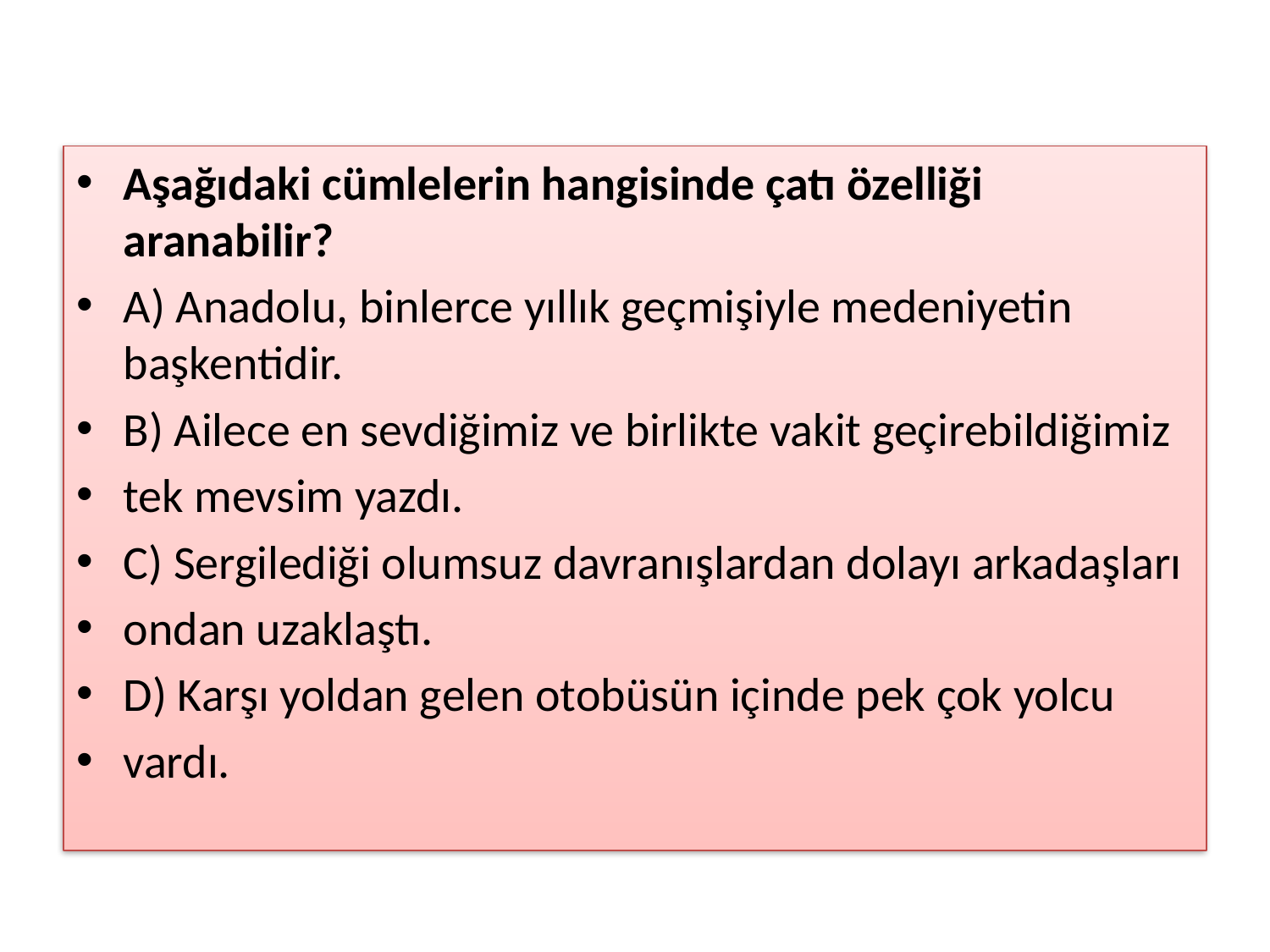

#
Aşağıdaki cümlelerin hangisinde çatı özelliği aranabilir?
A) Anadolu, binlerce yıllık geçmişiyle medeniyetin başkentidir.
B) Ailece en sevdiğimiz ve birlikte vakit geçirebildiğimiz
tek mevsim yazdı.
C) Sergilediği olumsuz davranışlardan dolayı arkadaşları
ondan uzaklaştı.
D) Karşı yoldan gelen otobüsün içinde pek çok yolcu
vardı.